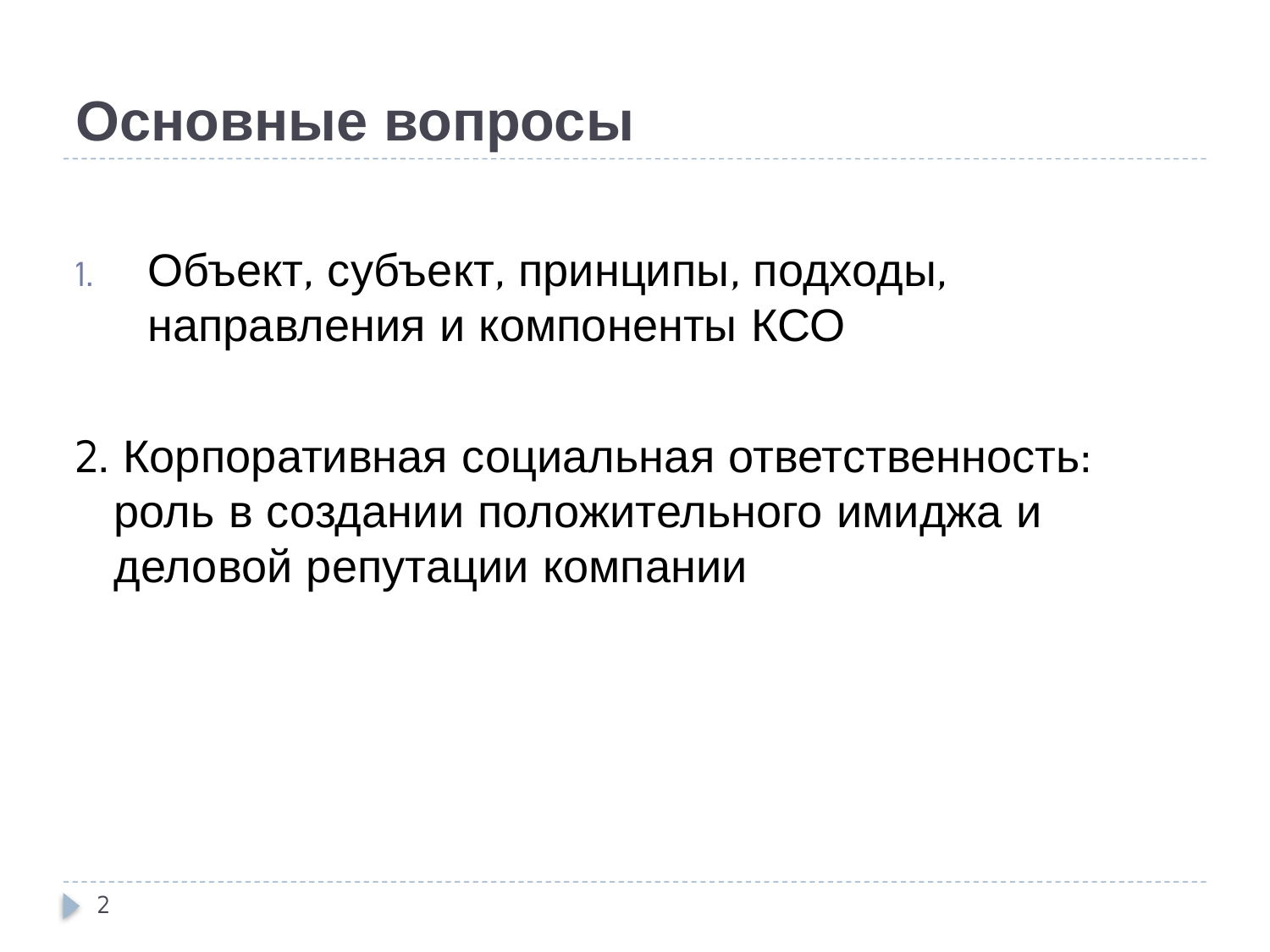

# Основные вопросы

Объект, субъект, принципы, подходы, направления и компоненты КСО

2. Корпоративная социальная ответственность: роль в создании положительного имиджа и деловой репутации компании

2